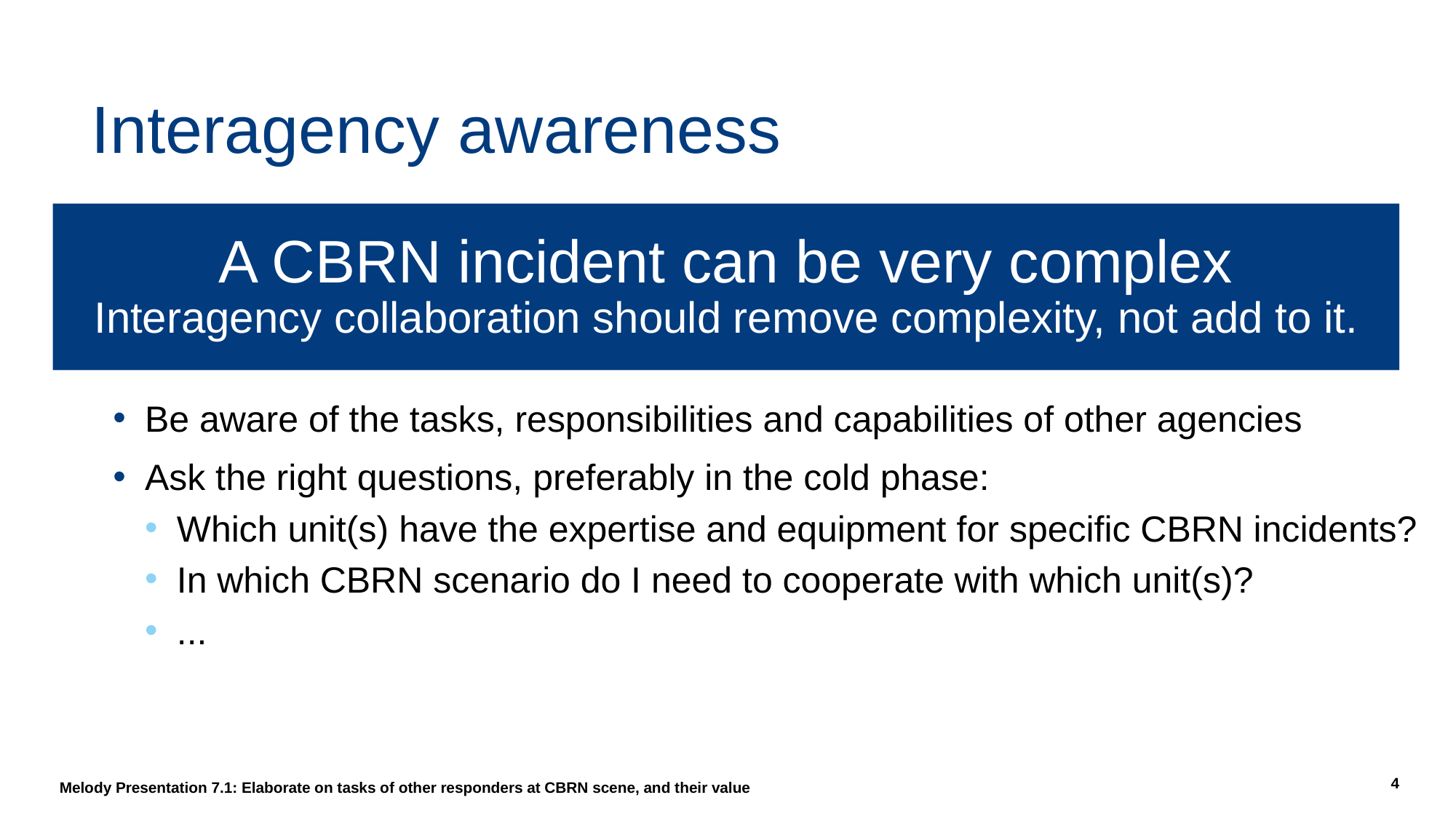

# Interagency awareness
A CBRN incident can be very complex
Interagency collaboration should remove complexity, not add to it.

Be aware of the tasks, responsibilities and capabilities of other agencies
Ask the right questions, preferably in the cold phase:
Which unit(s) have the expertise and equipment for specific CBRN incidents?
In which CBRN scenario do I need to cooperate with which unit(s)?
...

Melody Presentation 7.1: Elaborate on tasks of other responders at CBRN scene, and their value
4